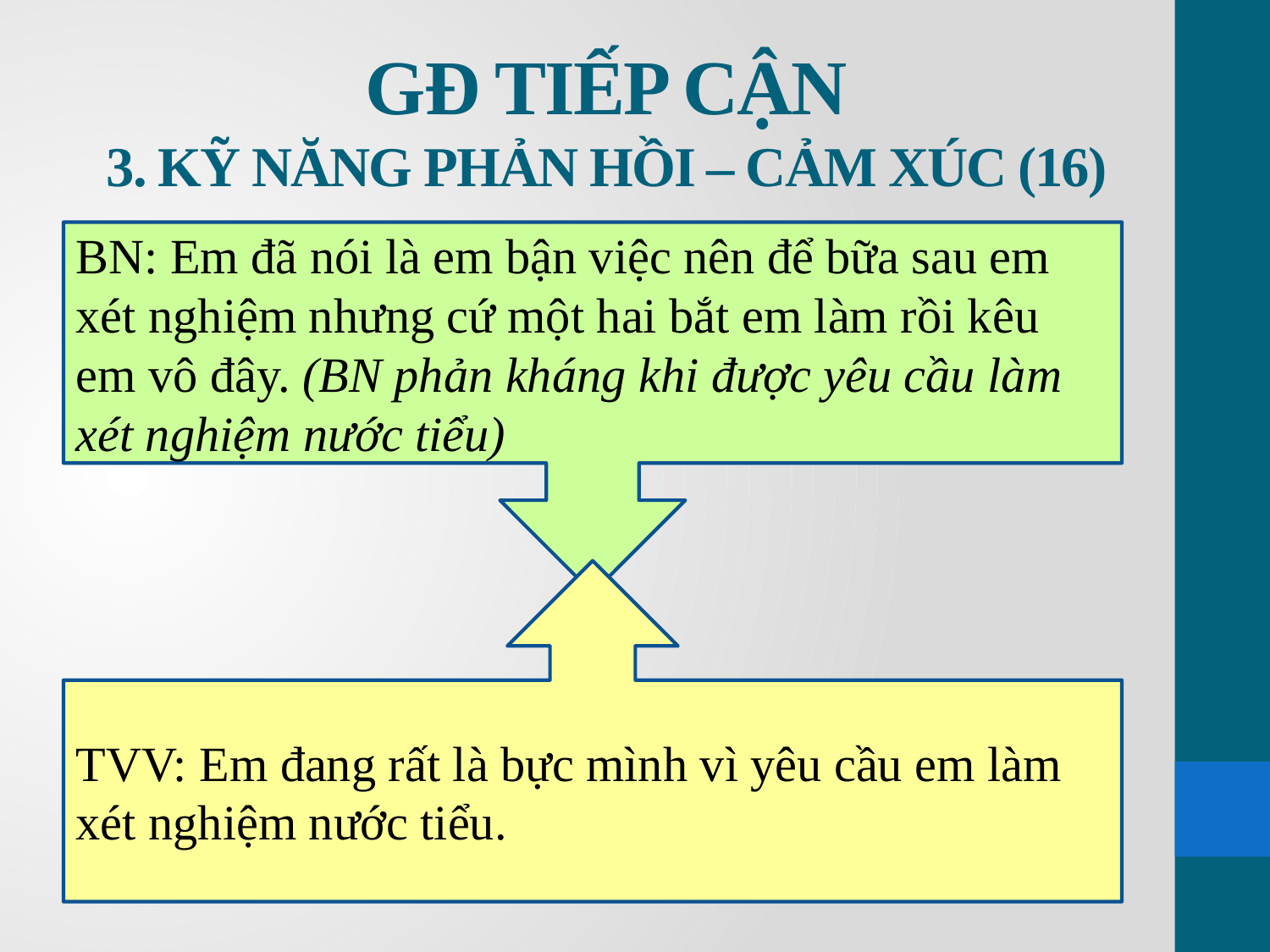

# GĐ TIẾP CẬN 3. KỸ NĂNG PHẢN HỒI – CẢM XÚC (16)

BN: Em đã nói là em bận việc nên để bữa sau em xét nghiệm nhưng cứ một hai bắt em làm rồi kêu em vô đây. (BN phản kháng khi được yêu cầu làm xét nghiệm nước tiểu)
TVV: Em đang rất là bực mình vì yêu cầu em làm xét nghiệm nước tiểu.